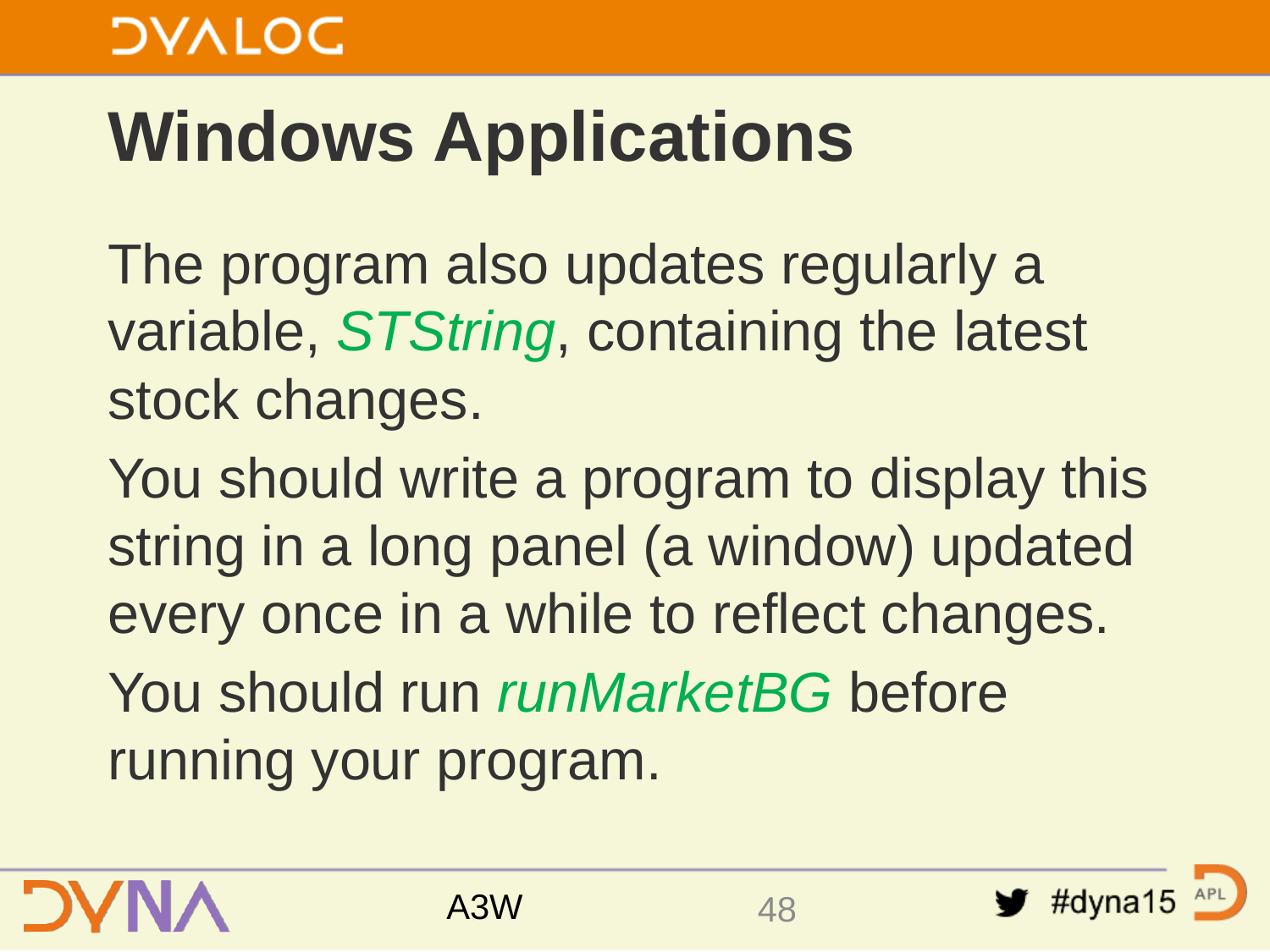

# Windows Applications
The program also updates regularly a variable, STString, containing the latest stock changes.
You should write a program to display this string in a long panel (a window) updated every once in a while to reflect changes.
You should run runMarketBG before running your program.
48
A3W